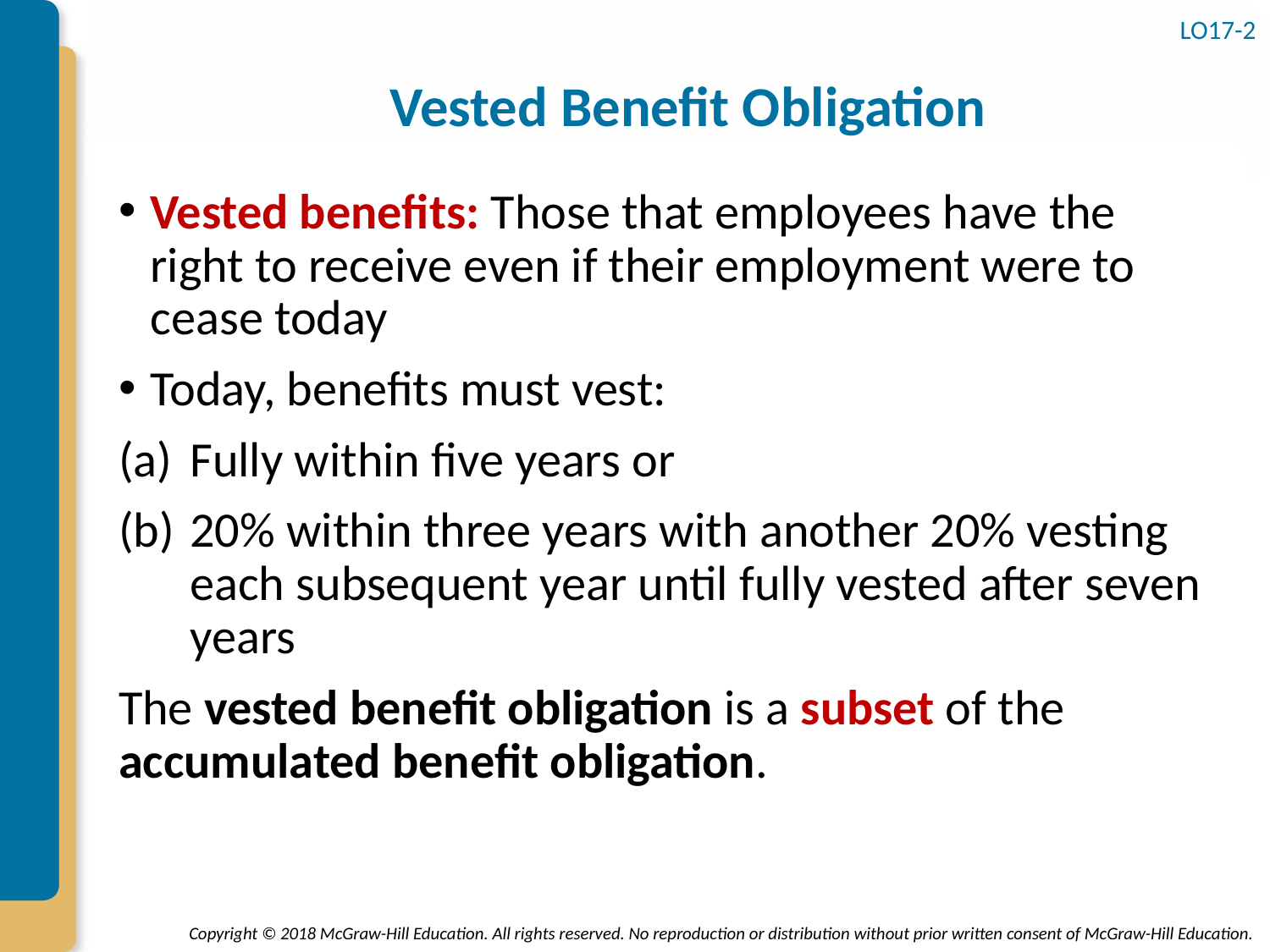

# Vested Benefit Obligation
LO17-2
Vested benefits: Those that employees have the right to receive even if their employment were to cease today
Today, benefits must vest:
Fully within five years or
20% within three years with another 20% vesting each subsequent year until fully vested after seven years
The vested benefit obligation is a subset of the accumulated benefit obligation.